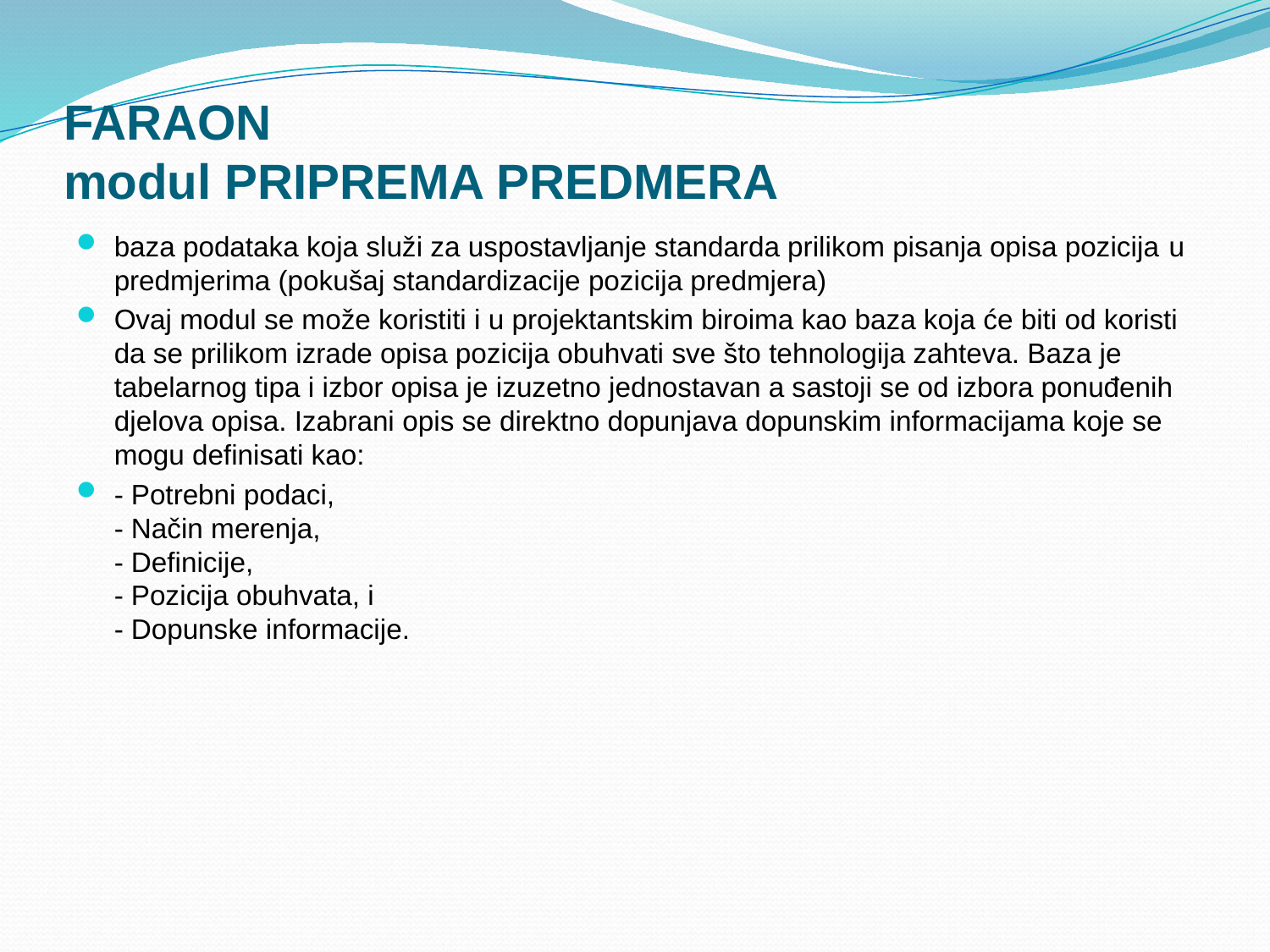

# FARAON modul PRIPREMA PREDMERA
baza podataka koja služi za uspostavljanje standarda prilikom pisanja opisa pozicija u predmjerima (pokušaj standardizacije pozicija predmjera)
Ovaj modul se može koristiti i u projektantskim biroima kao baza koja će biti od koristi da se prilikom izrade opisa pozicija obuhvati sve što tehnologija zahteva. Baza je tabelarnog tipa i izbor opisa je izuzetno jednostavan a sastoji se od izbora ponuđenih djelova opisa. Izabrani opis se direktno dopunjava dopunskim informacijama koje se mogu definisati kao:
- Potrebni podaci, 
- Način merenja,
- Definicije,
- Pozicija obuhvata, i
- Dopunske informacije.